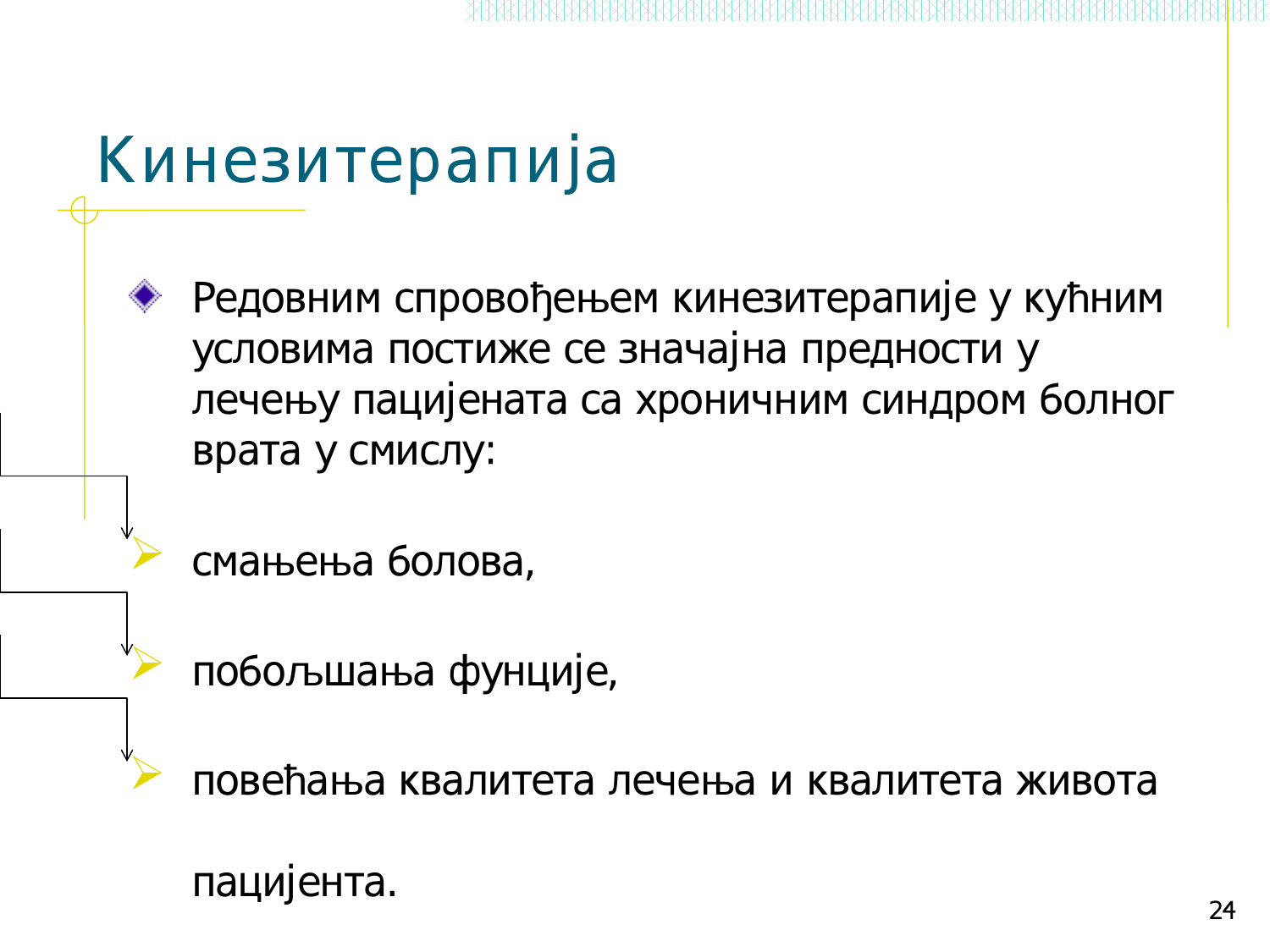

# Кинезитерапија
Редовним спровођењем кинезитерапије у кућним условима постиже се значајна предности у лечењу пацијената са хроничним синдром болног врата у смислу:
смањења болова,
побољшања фунције,
повећања квалитета лечења и квалитета живота пацијента.
24